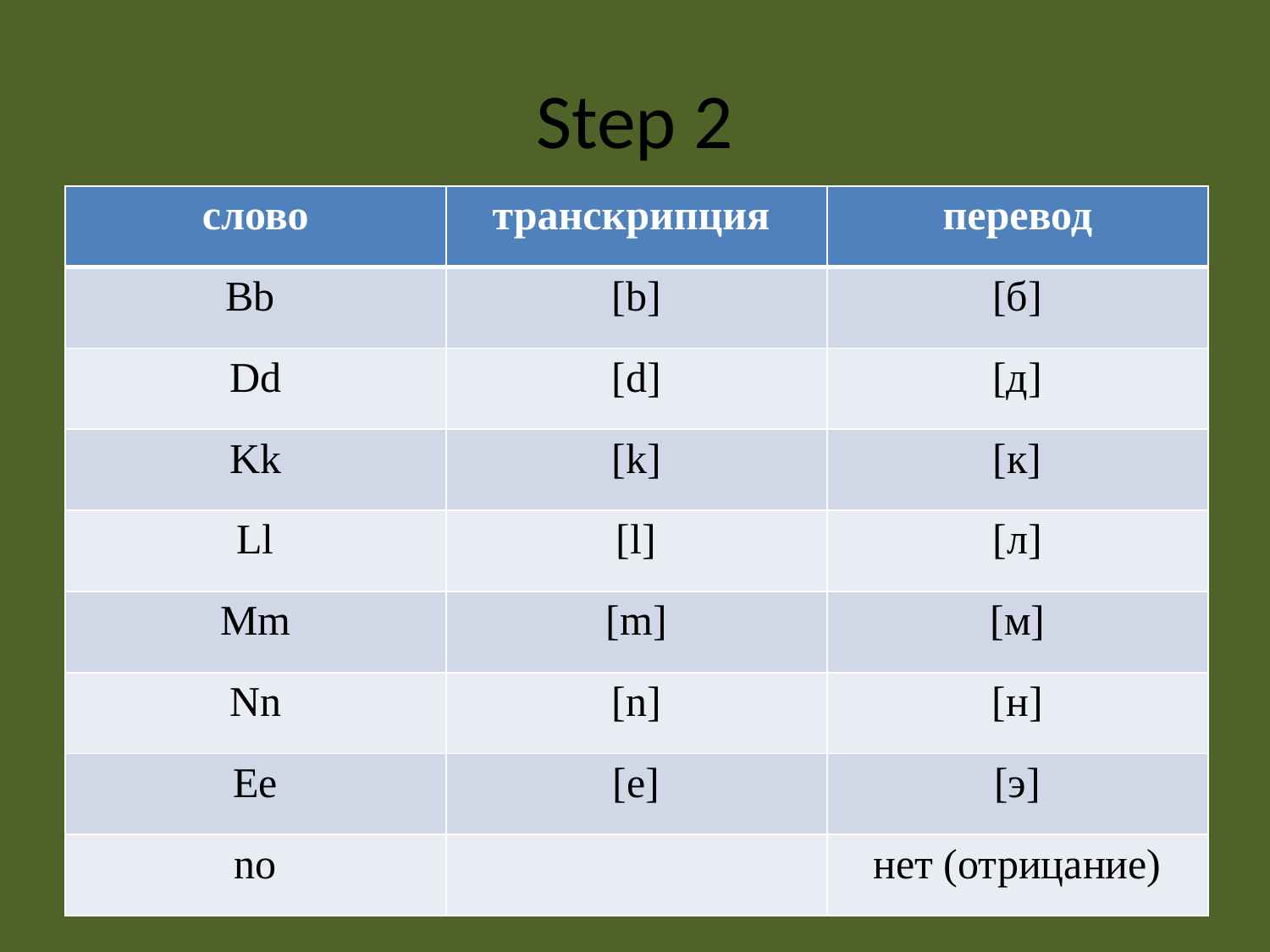

# Step 2
| слово | транскрипция | перевод |
| --- | --- | --- |
| Bb | [b] | [б] |
| Dd | [d] | [д] |
| Kk | [k] | [к] |
| Ll | [l] | [л] |
| Mm | [m] | [м] |
| Nn | [n] | [н] |
| Ee | [e] | [э] |
| no |  | нет (отрицание) |